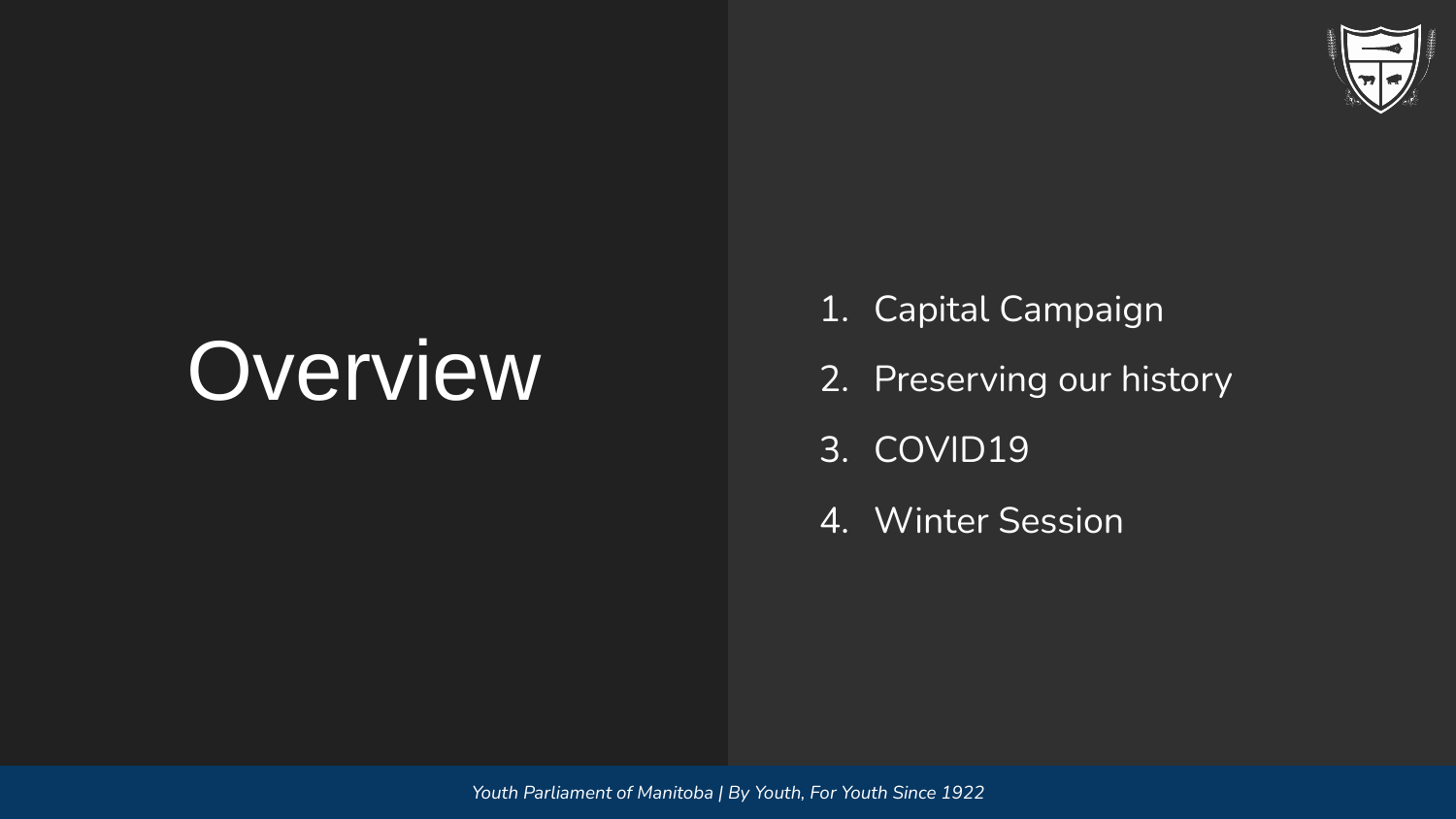

Capital Campaign
Preserving our history
COVID19
Winter Session
# Overview